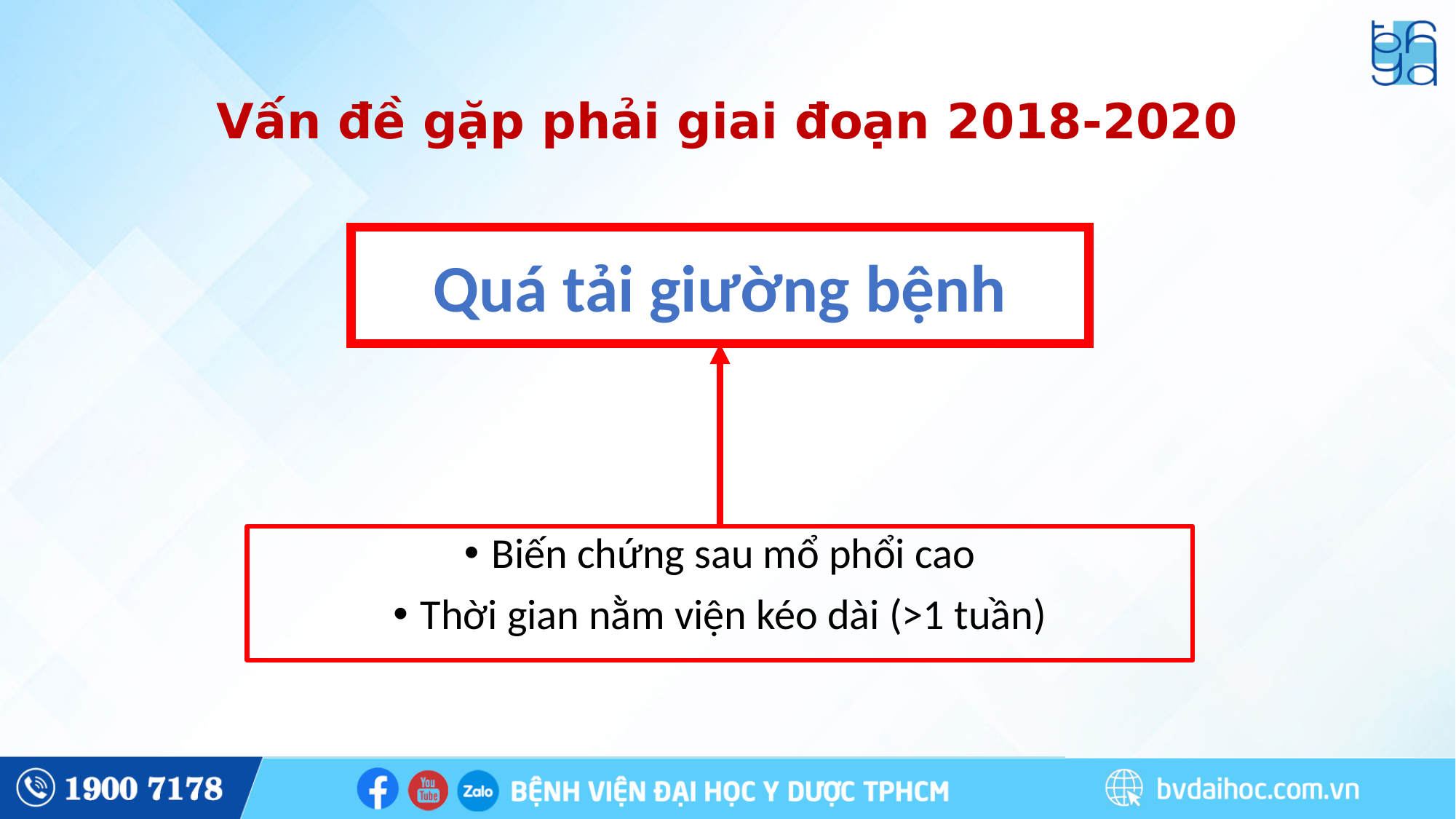

# Vấn đề gặp phải giai đoạn 2018-2020
Quá tải giường bệnh
Biến chứng sau mổ phổi cao
Thời gian nằm viện kéo dài (>1 tuần)